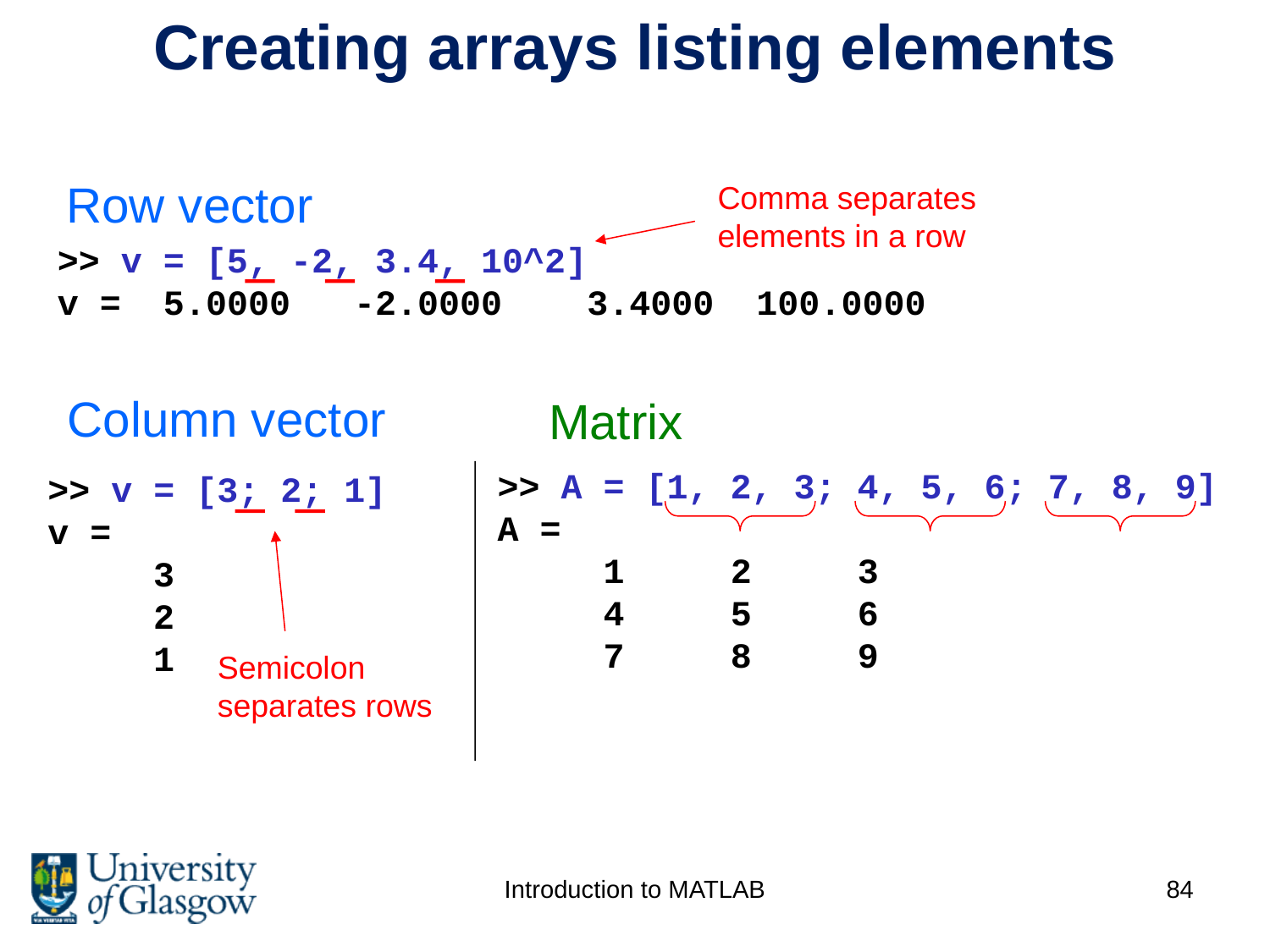

# Creating arrays listing elements
Row vector
Comma separates elements in a row

>> v = [5, -2, 3.4, 10^2]
v =  5.0000   -2.0000    3.4000  100.0000
Column vector
Matrix
>> A = [1, 2, 3; 4, 5, 6; 7, 8, 9]
A =
     1     2     3
     4     5     6
     7     8     9
>> v = [3; 2; 1]
v =
     3
     2
     1

Semicolon separates rows
Introduction to MATLAB
84